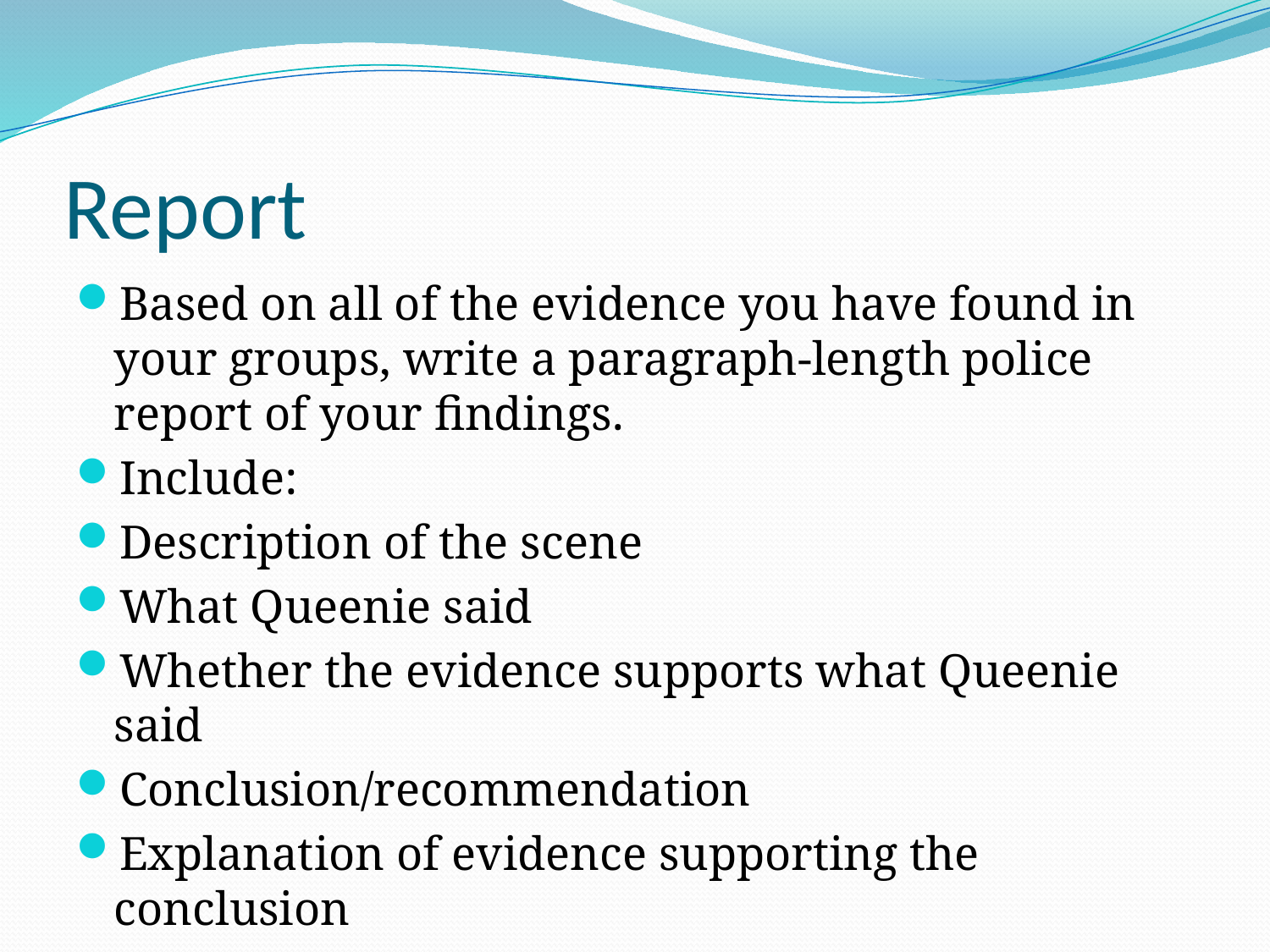

# Report
Based on all of the evidence you have found in your groups, write a paragraph-length police report of your findings.
Include:
Description of the scene
What Queenie said
Whether the evidence supports what Queenie said
Conclusion/recommendation
Explanation of evidence supporting the conclusion